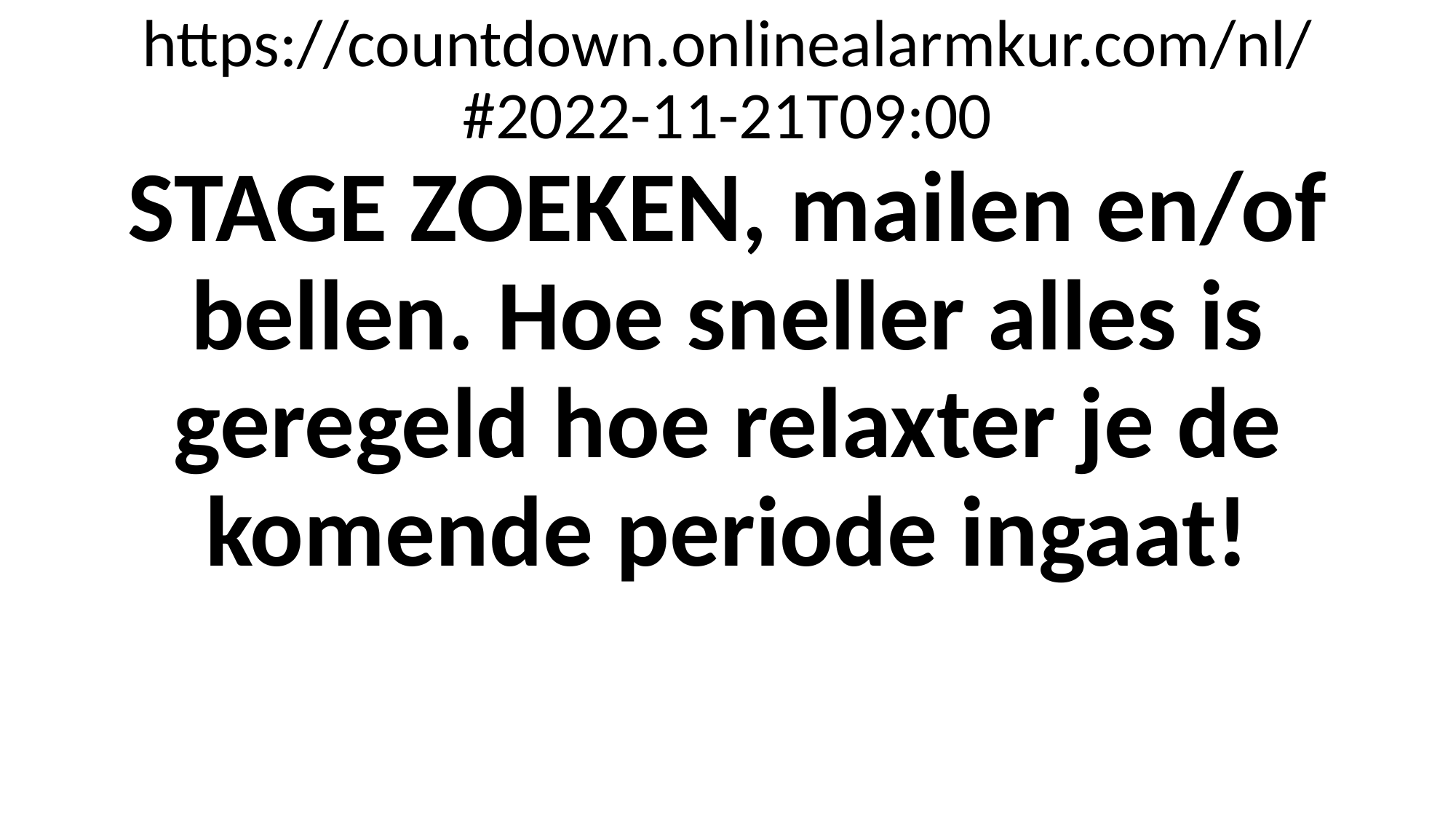

# https://countdown.onlinealarmkur.com/nl/#2022-11-21T09:00
STAGE ZOEKEN, mailen en/of bellen. Hoe sneller alles is geregeld hoe relaxter je de komende periode ingaat!